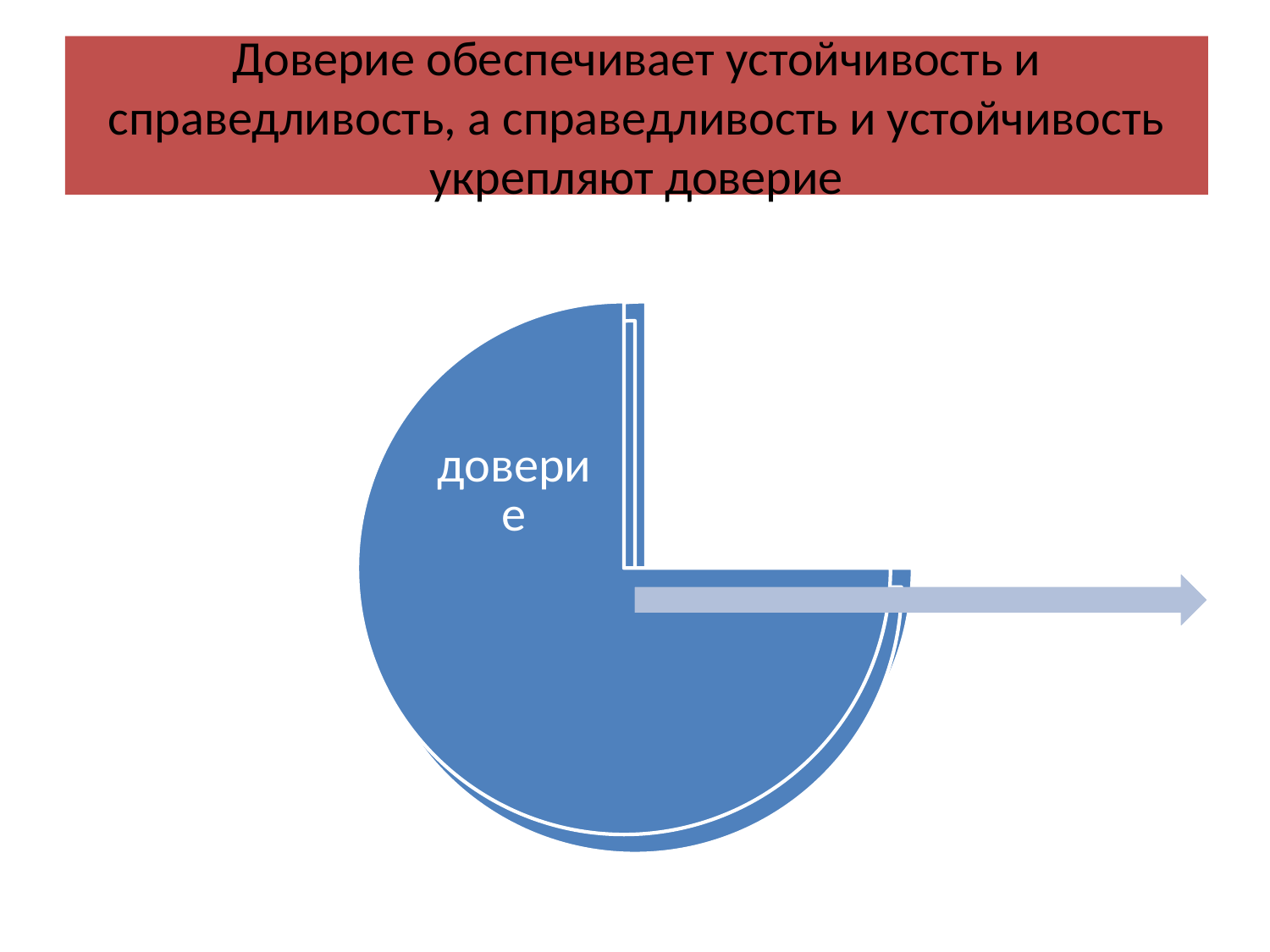

# Доверие обеспечивает устойчивость и справедливость, а справедливость и устойчивость укрепляют доверие
Справед-ливость
устойчивость
доверие